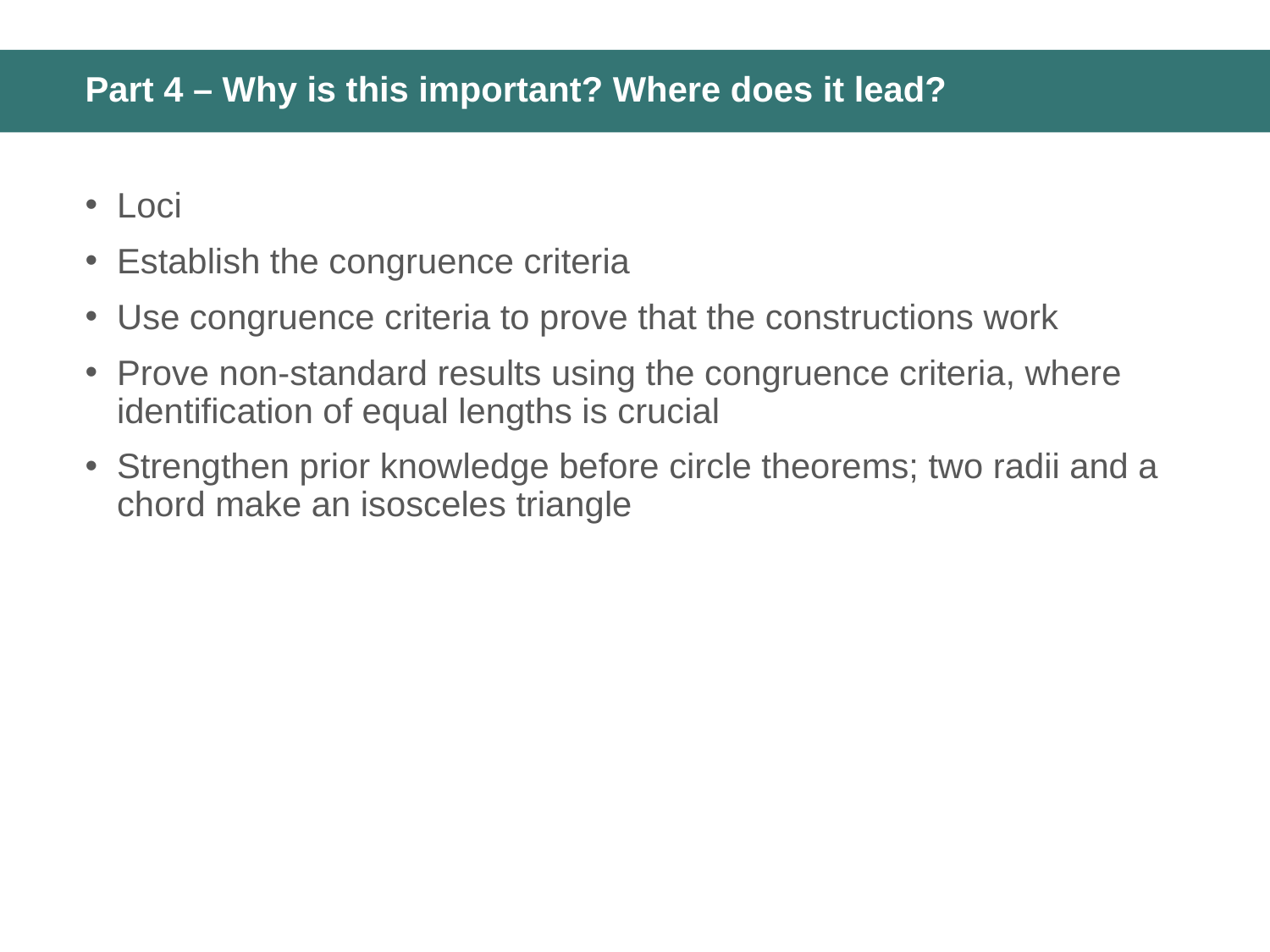

# Part 4 – Why is this important? Where does it lead?
Loci
Establish the congruence criteria
Use congruence criteria to prove that the constructions work
Prove non-standard results using the congruence criteria, where identification of equal lengths is crucial
Strengthen prior knowledge before circle theorems; two radii and a chord make an isosceles triangle